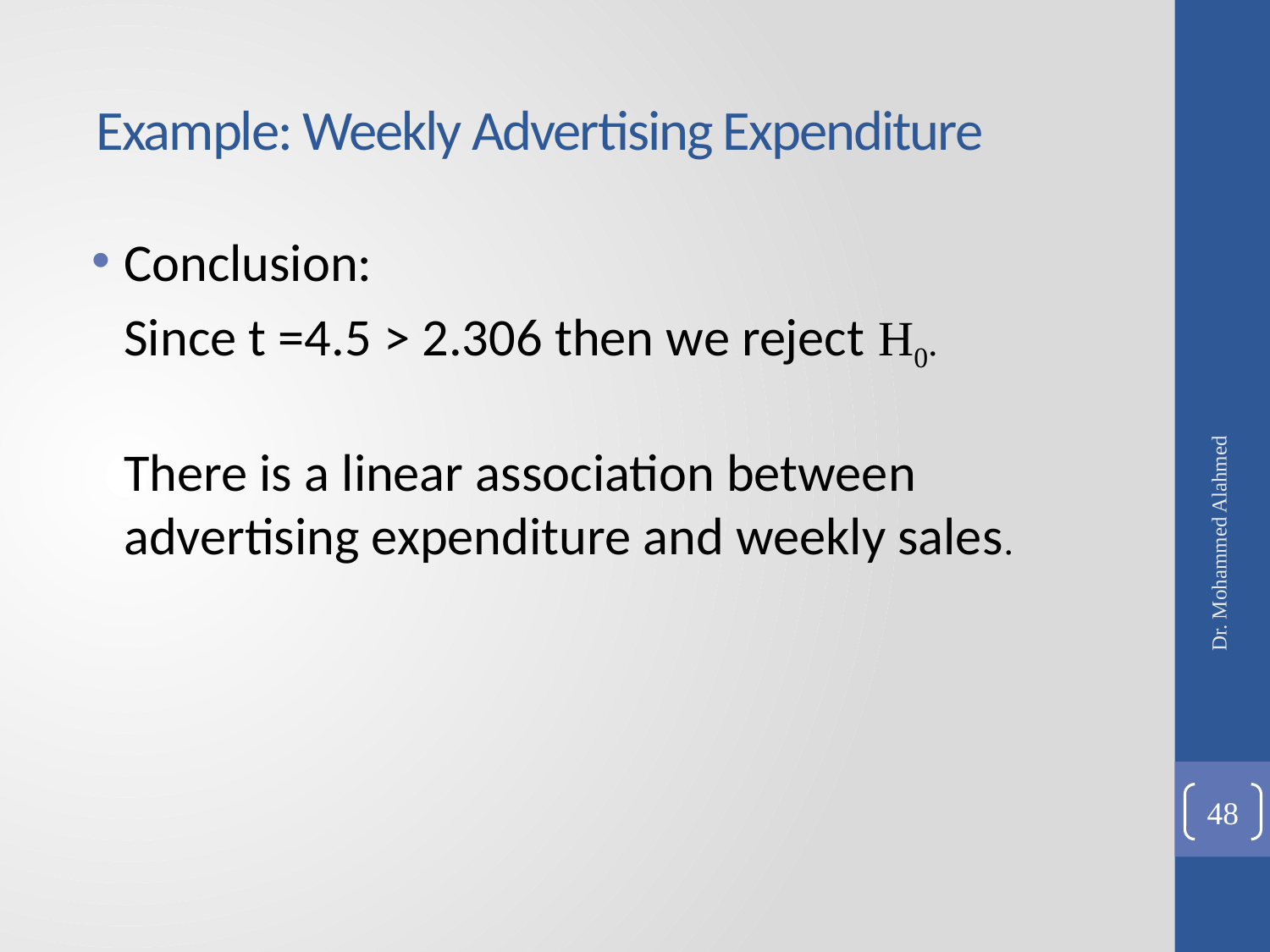

# Example: Weekly Advertising Expenditure
Conclusion:
	Since t =4.5 > 2.306 then we reject H0.

	There is a linear association between advertising expenditure and weekly sales.
Dr. Mohammed Alahmed
48